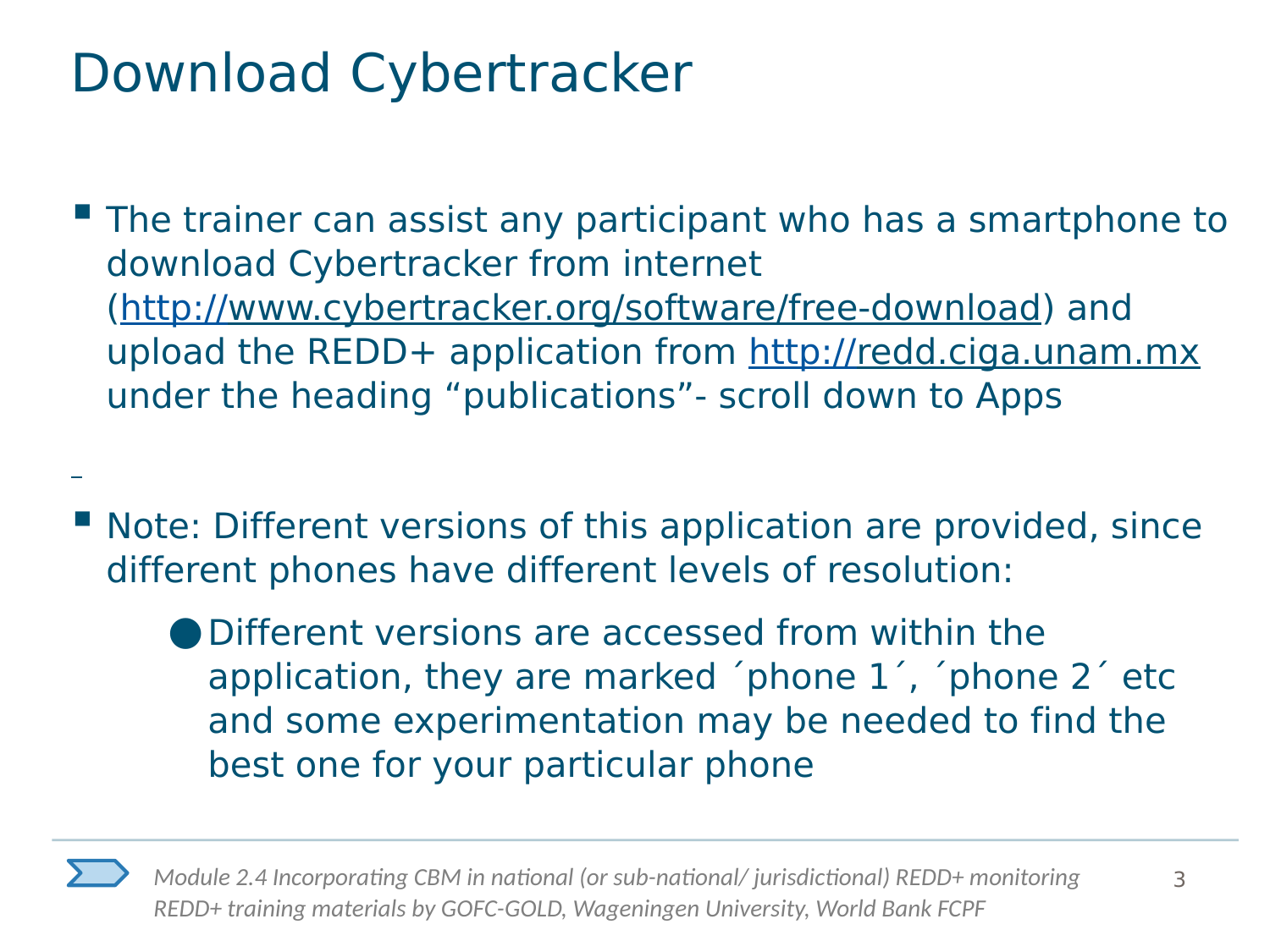

# Download Cybertracker
The trainer can assist any participant who has a smartphone to download Cybertracker from internet
(http://www.cybertracker.org/software/free-download) and upload the REDD+ application from http://redd.ciga.unam.mx under the heading “publications”- scroll down to Apps

Note: Different versions of this application are provided, since different phones have different levels of resolution:
Different versions are accessed from within the application, they are marked ´phone 1´, ´phone 2´ etc and some experimentation may be needed to find the best one for your particular phone